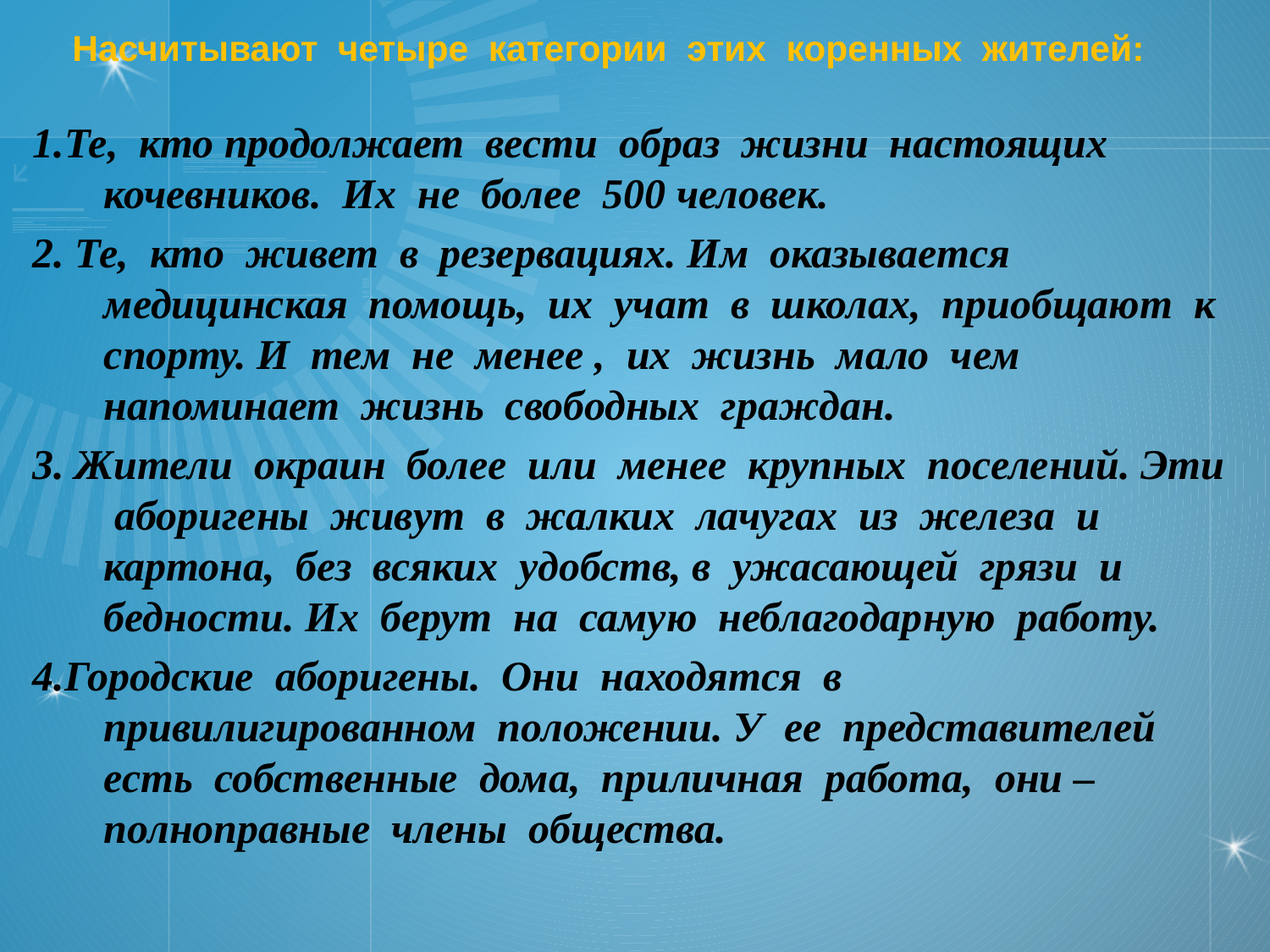

# Насчитывают  четыре  категории  этих  коренных  жителей:
1.Те,  кто продолжает  вести  образ  жизни  настоящих  кочевников.  Их  не  более  500 человек.
2. Те,  кто  живет  в  резервациях. Им  оказывается  медицинская  помощь,  их  учат  в  школах,  приобщают  к  спорту. И  тем  не  менее ,  их  жизнь  мало  чем  напоминает  жизнь  свободных  граждан.
3. Жители  окраин  более  или  менее  крупных  поселений. Эти  аборигены  живут  в  жалких  лачугах  из  железа  и  картона,  без  всяких  удобств, в  ужасающей  грязи  и  бедности. Их  берут  на  самую  неблагодарную  работу.
4.Городские  аборигены.  Они  находятся  в  привилигированном  положении. У  ее  представителей  есть  собственные  дома,  приличная  работа,  они – полноправные  члены  общества.